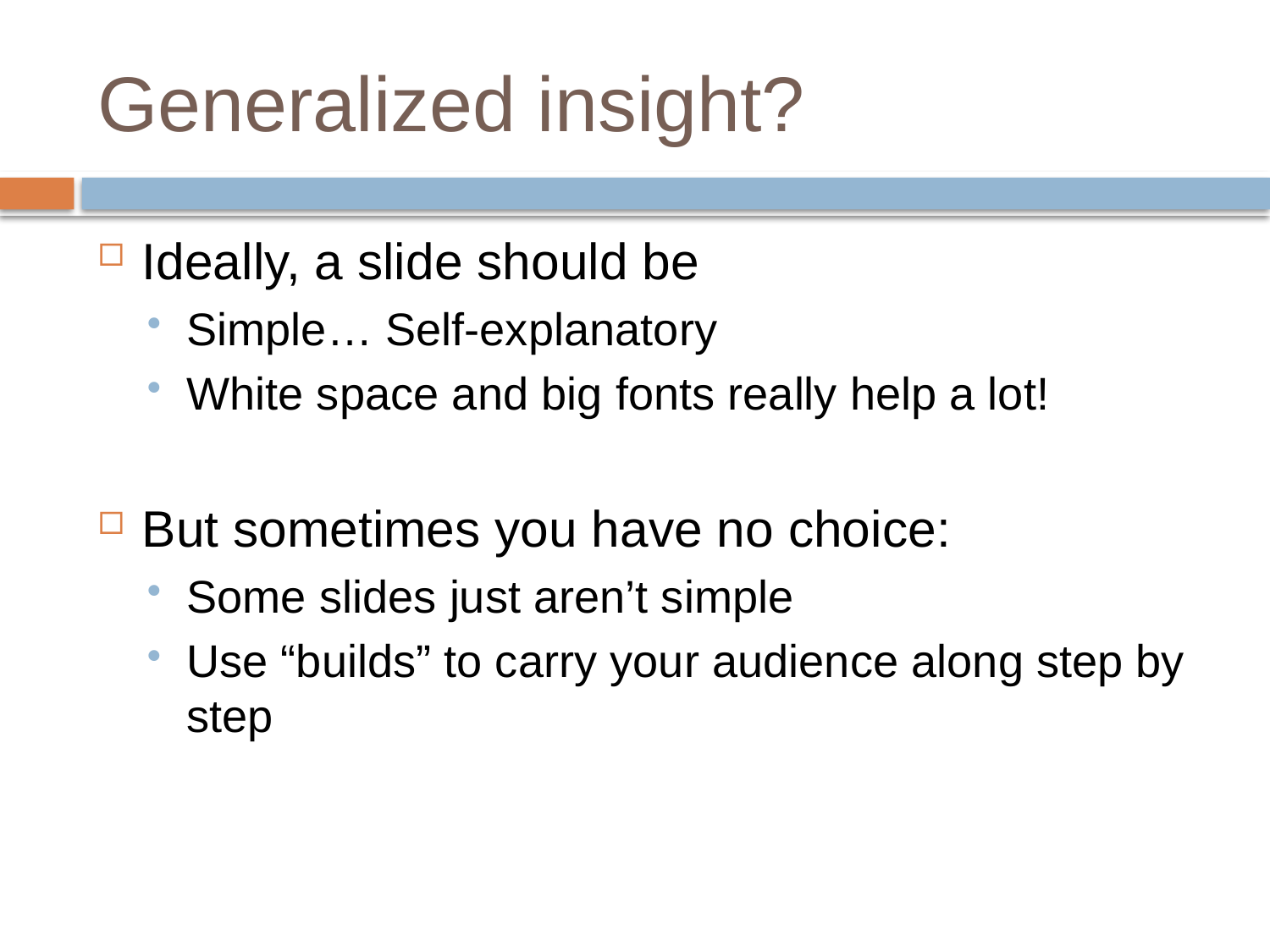

# Generalized insight?
Ideally, a slide should be
Simple… Self-explanatory
White space and big fonts really help a lot!

But sometimes you have no choice:
Some slides just aren’t simple
Use “builds” to carry your audience along step by step